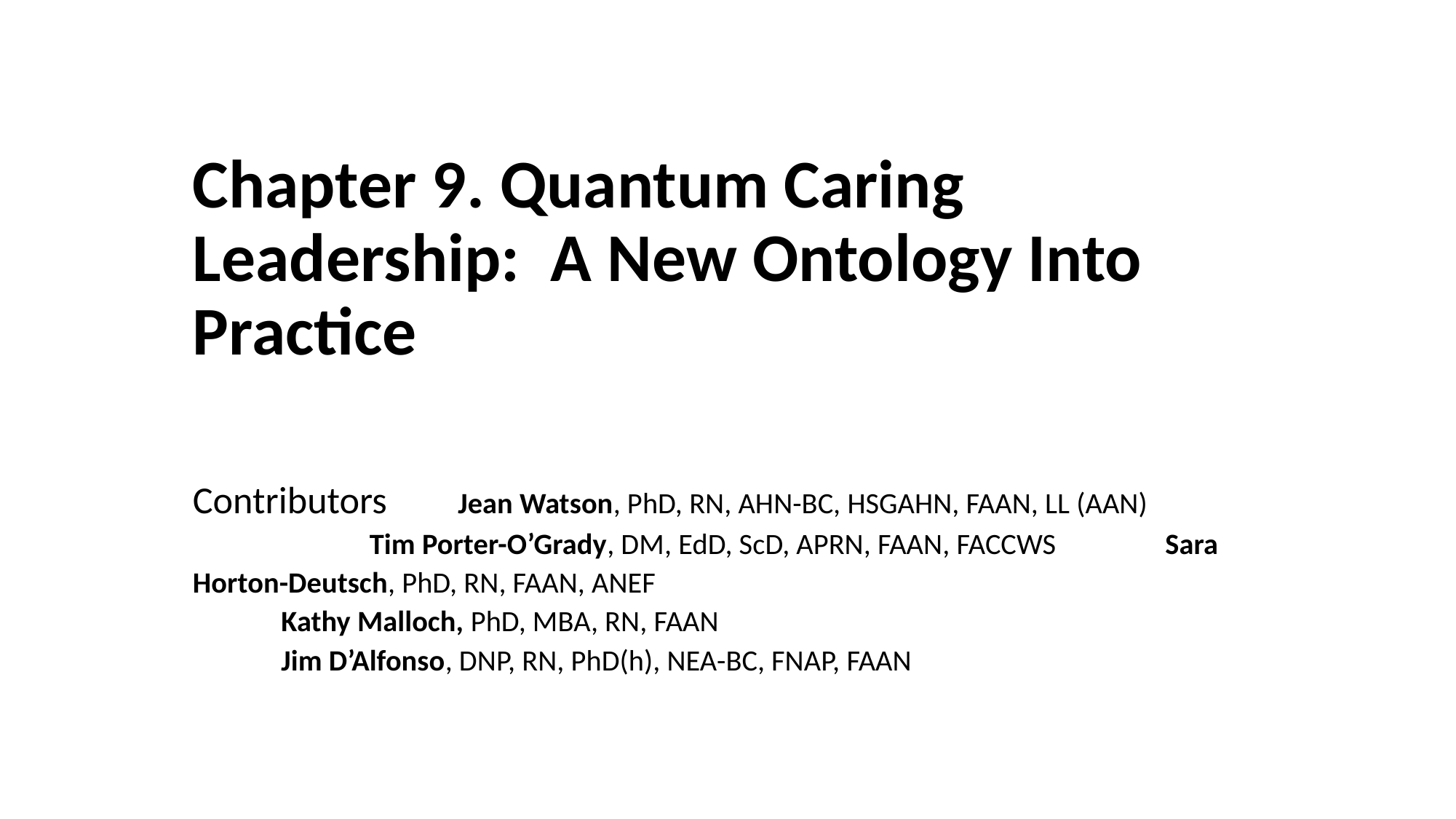

# Chapter 9. Quantum Caring Leadership:  A New Ontology Into Practice
Contributors		Jean Watson, PhD, RN, AHN-BC, HSGAHN, FAAN, LL (AAN)
   	  		Tim Porter-O’Grady, DM, EdD, ScD, APRN, FAAN, FACCWS				Sara Horton-Deutsch, PhD, RN, FAAN, ANEF
			Kathy Malloch, PhD, MBA, RN, FAAN
			Jim D’Alfonso, DNP, RN, PhD(h), NEA-BC, FNAP, FAAN